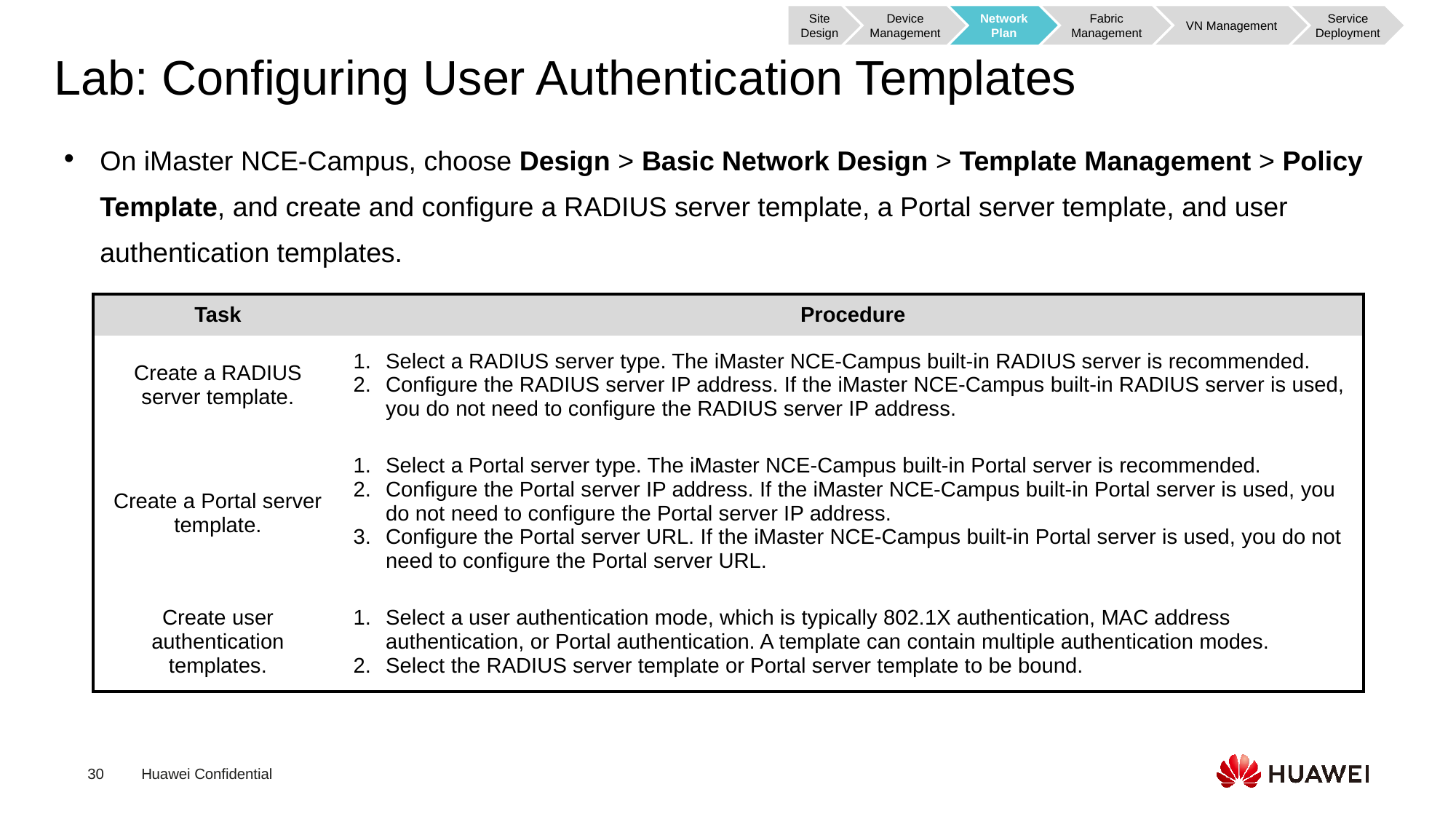

Site Design
Device Management
Network Plan
Fabric Management
VN Management
Service Deployment
# Lab: Configuring User Authentication Templates
On iMaster NCE-Campus, choose Design > Basic Network Design > Template Management > Policy Template, and create and configure a RADIUS server template, a Portal server template, and user authentication templates.
| Task | Procedure |
| --- | --- |
| Create a RADIUS server template. | Select a RADIUS server type. The iMaster NCE-Campus built-in RADIUS server is recommended. Configure the RADIUS server IP address. If the iMaster NCE-Campus built-in RADIUS server is used, you do not need to configure the RADIUS server IP address. |
| Create a Portal server template. | Select a Portal server type. The iMaster NCE-Campus built-in Portal server is recommended. Configure the Portal server IP address. If the iMaster NCE-Campus built-in Portal server is used, you do not need to configure the Portal server IP address. Configure the Portal server URL. If the iMaster NCE-Campus built-in Portal server is used, you do not need to configure the Portal server URL. |
| Create user authentication templates. | Select a user authentication mode, which is typically 802.1X authentication, MAC address authentication, or Portal authentication. A template can contain multiple authentication modes. Select the RADIUS server template or Portal server template to be bound. |